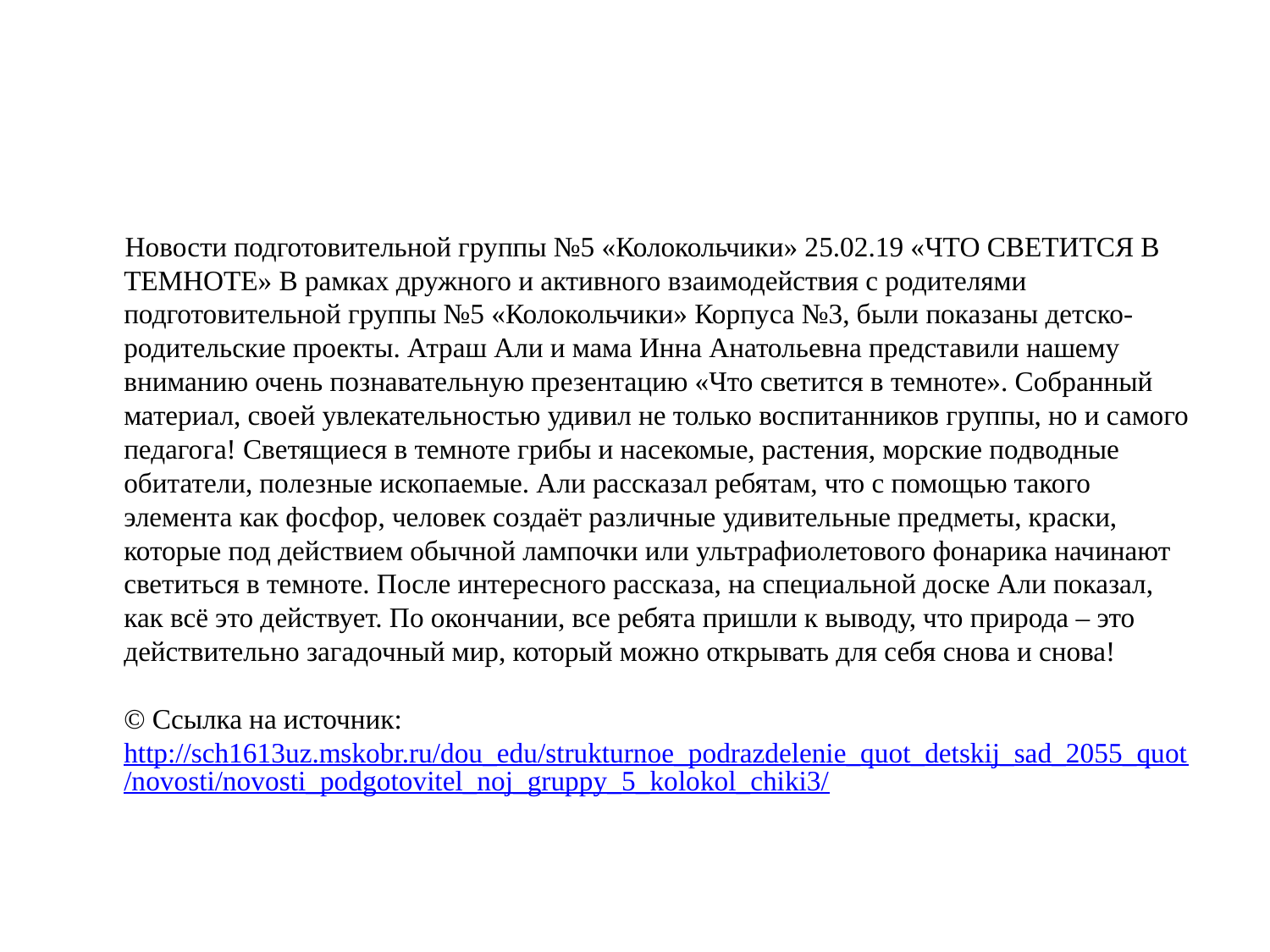

#
       Новости подготовительной группы №5 «Колокольчики» 25.02.19 «ЧТО СВЕТИТСЯ В ТЕМНОТЕ» В рамках дружного и активного взаимодействия с родителями подготовительной группы №5 «Колокольчики» Корпуса №3, были показаны детско-родительские проекты. Атраш Али и мама Инна Анатольевна представили нашему вниманию очень познавательную презентацию «Что светится в темноте». Собранный материал, своей увлекательностью удивил не только воспитанников группы, но и самого педагога! Светящиеся в темноте грибы и насекомые, растения, морские подводные обитатели, полезные ископаемые. Али рассказал ребятам, что с помощью такого элемента как фосфор, человек создаёт различные удивительные предметы, краски, которые под действием обычной лампочки или ультрафиолетового фонарика начинают светиться в темноте. После интересного рассказа, на специальной доске Али показал, как всё это действует. По окончании, все ребята пришли к выводу, что природа – это действительно загадочный мир, который можно открывать для себя снова и снова!
© Ссылка на источник: http://sch1613uz.mskobr.ru/dou_edu/strukturnoe_podrazdelenie_quot_detskij_sad_2055_quot/novosti/novosti_podgotovitel_noj_gruppy_5_kolokol_chiki3/